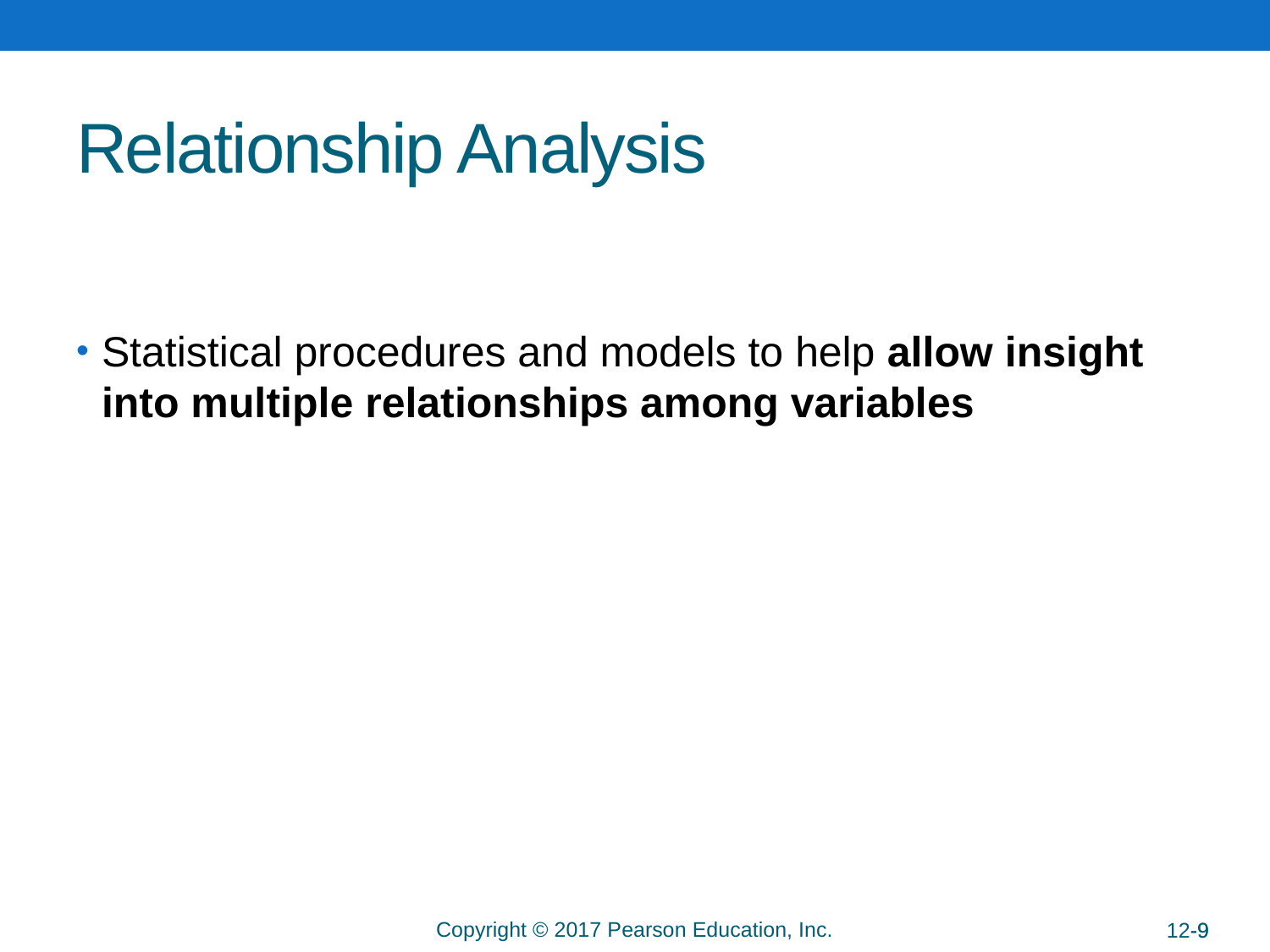

# Relationship Analysis
Statistical procedures and models to help allow insight into multiple relationships among variables